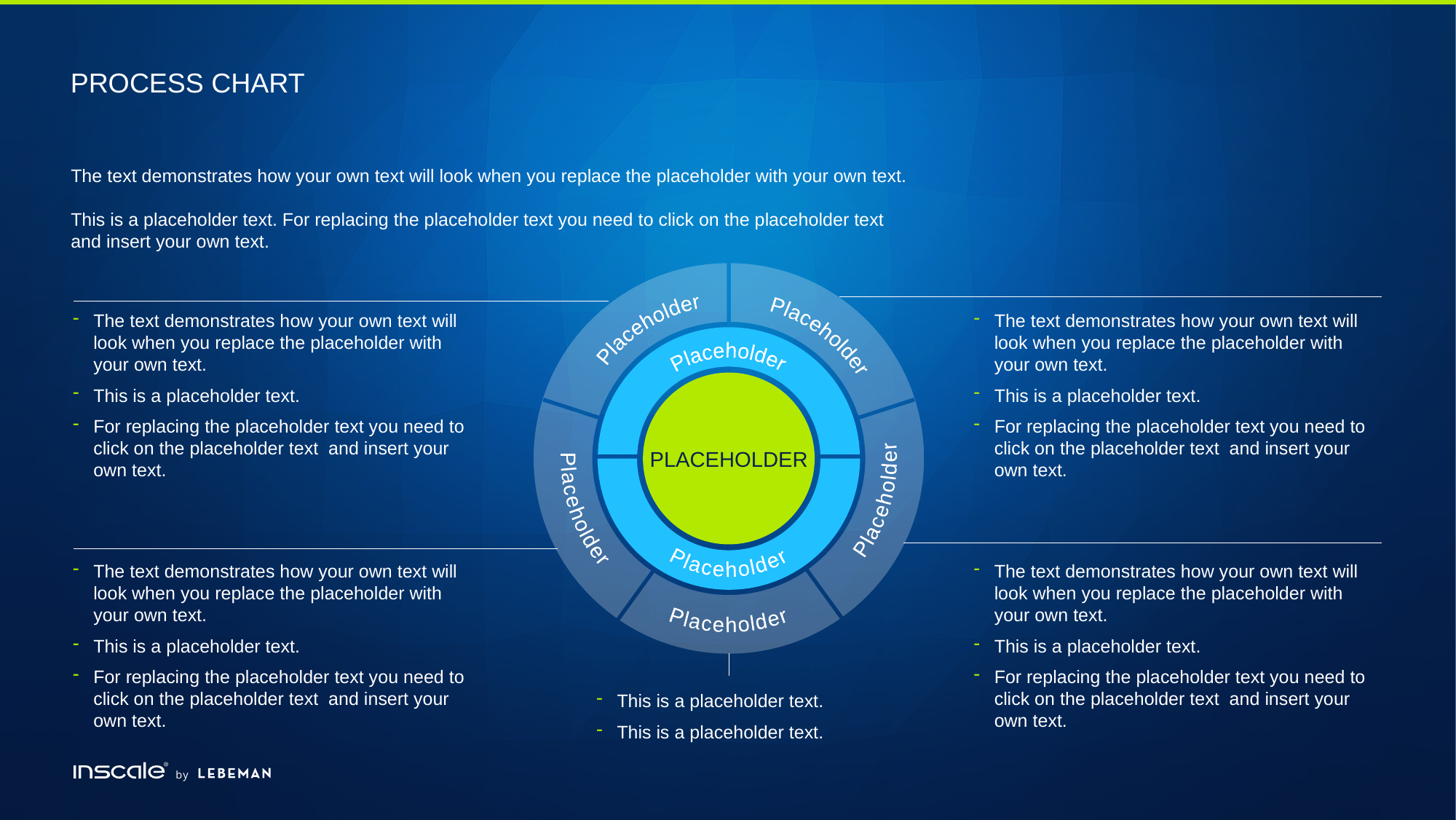

# Process chart

The text demonstrates how your own text will look when you replace the placeholder with your own text.
This is a placeholder text. For replacing the placeholder text you need to click on the placeholder text  and insert your own text.

Placeholder
Placeholder
Placeholder
Placeholder
Placeholder

Placeholder
Placeholder
Placeholder
The text demonstrates how your own text will look when you replace the placeholder with your own text.
This is a placeholder text.
For replacing the placeholder text you need to click on the placeholder text  and insert your own text.
The text demonstrates how your own text will look when you replace the placeholder with your own text.
This is a placeholder text.
For replacing the placeholder text you need to click on the placeholder text  and insert your own text.
The text demonstrates how your own text will look when you replace the placeholder with your own text.
This is a placeholder text.
For replacing the placeholder text you need to click on the placeholder text  and insert your own text.
The text demonstrates how your own text will look when you replace the placeholder with your own text.
This is a placeholder text.
For replacing the placeholder text you need to click on the placeholder text  and insert your own text.
This is a placeholder text.
This is a placeholder text.